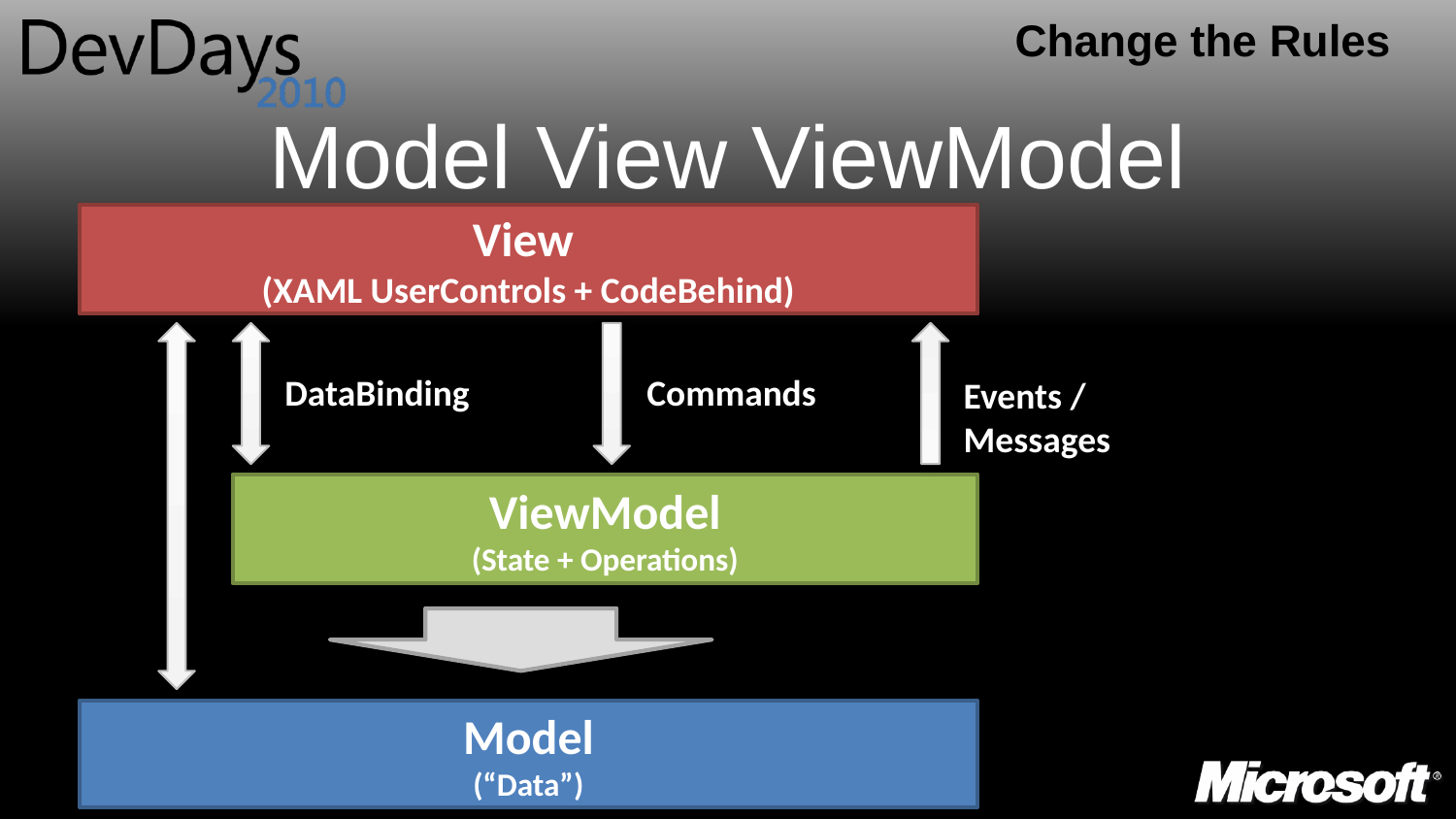

# Model View ViewModel
View
(XAML UserControls + CodeBehind)

DataBinding
Commands
Events /
Messages
ViewModel
(State + Operations)

Model
(“Data”)